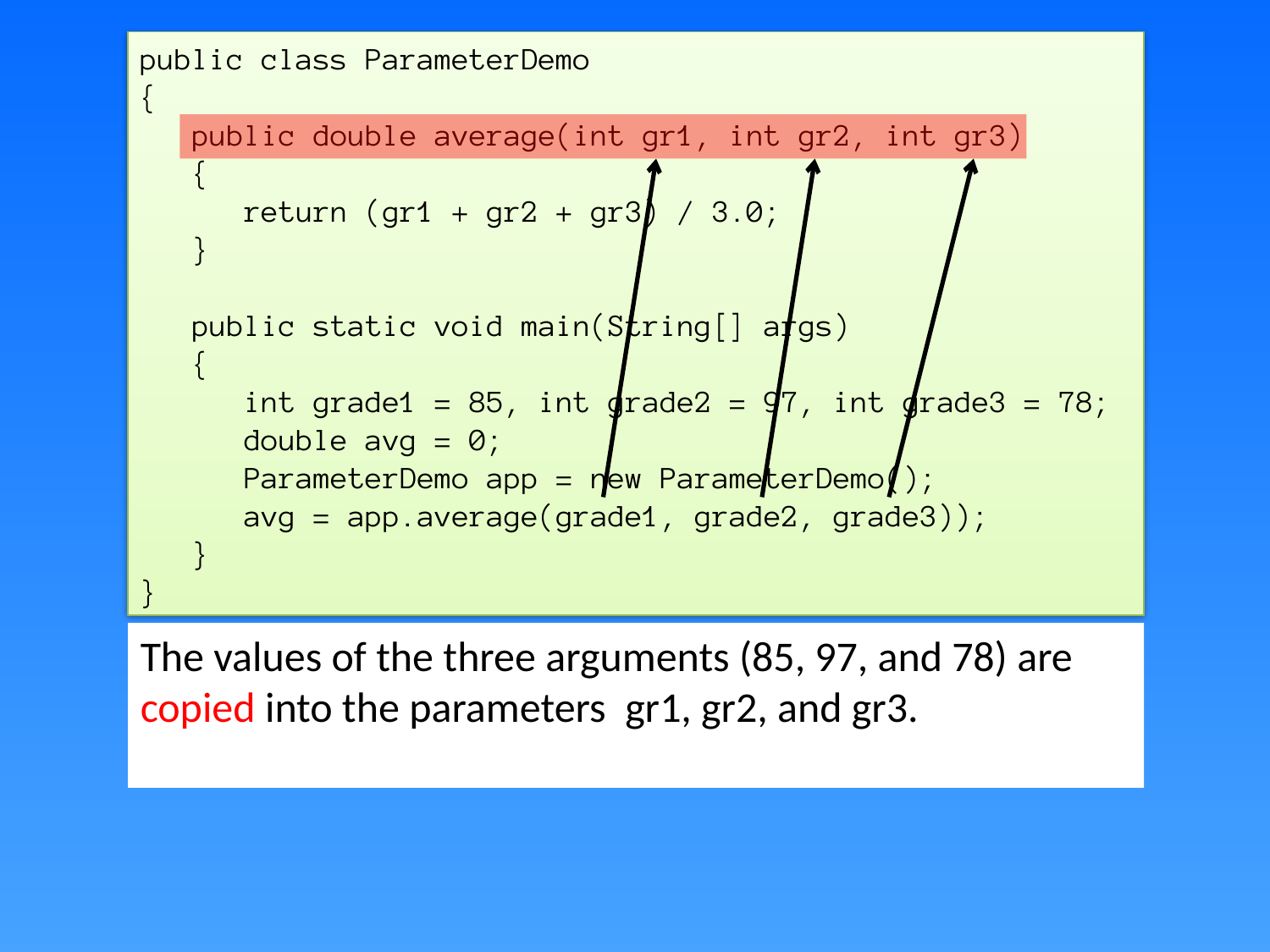

public class ParameterDemo
{
   public double average(int gr1, int gr2, int gr3)
   {
      return (gr1 + gr2 + gr3) / 3.0;
   }

   public static void main(String[] args)
   {
      int grade1 = 85, int grade2 = 97, int grade3 = 78;
      double avg = 0;
      ParameterDemo app = new ParameterDemo();
      avg = app.average(grade1, grade2, grade3));
   }
}

The values of the three arguments (85, 97, and 78) are copied into the parameters  gr1, gr2, and gr3.